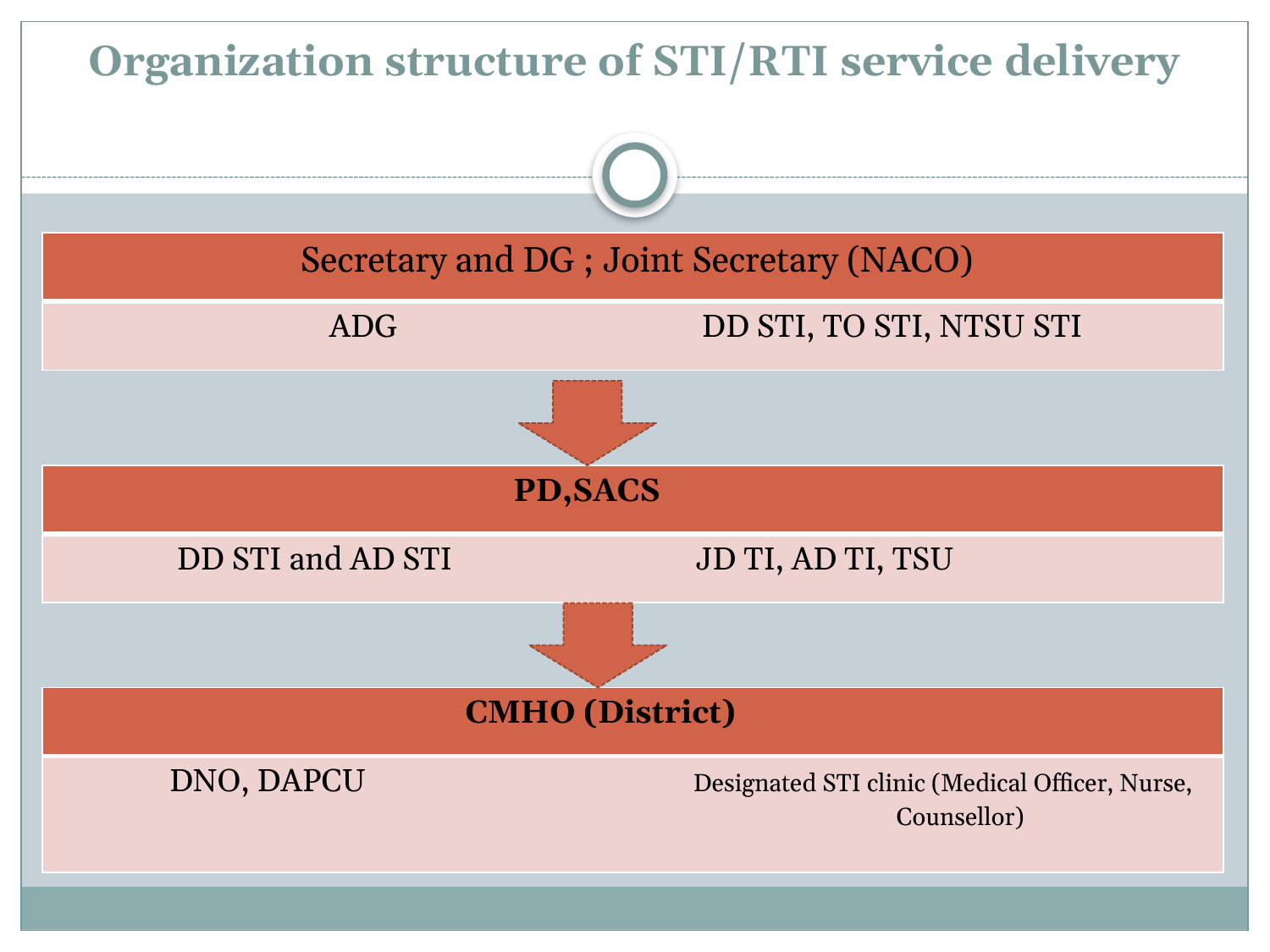

# Organization structure of STI/RTI service delivery
| Secretary and DG ; Joint Secretary (NACO) |
| --- |
| ADG DD STI, TO STI, NTSU STI |

| PD,SACS |
| --- |
| DD STI and AD STI JD TI, AD TI, TSU |

| CMHO (District) |
| --- |
| DNO, DAPCU Designated STI clinic (Medical Officer, Nurse, Counsellor) |